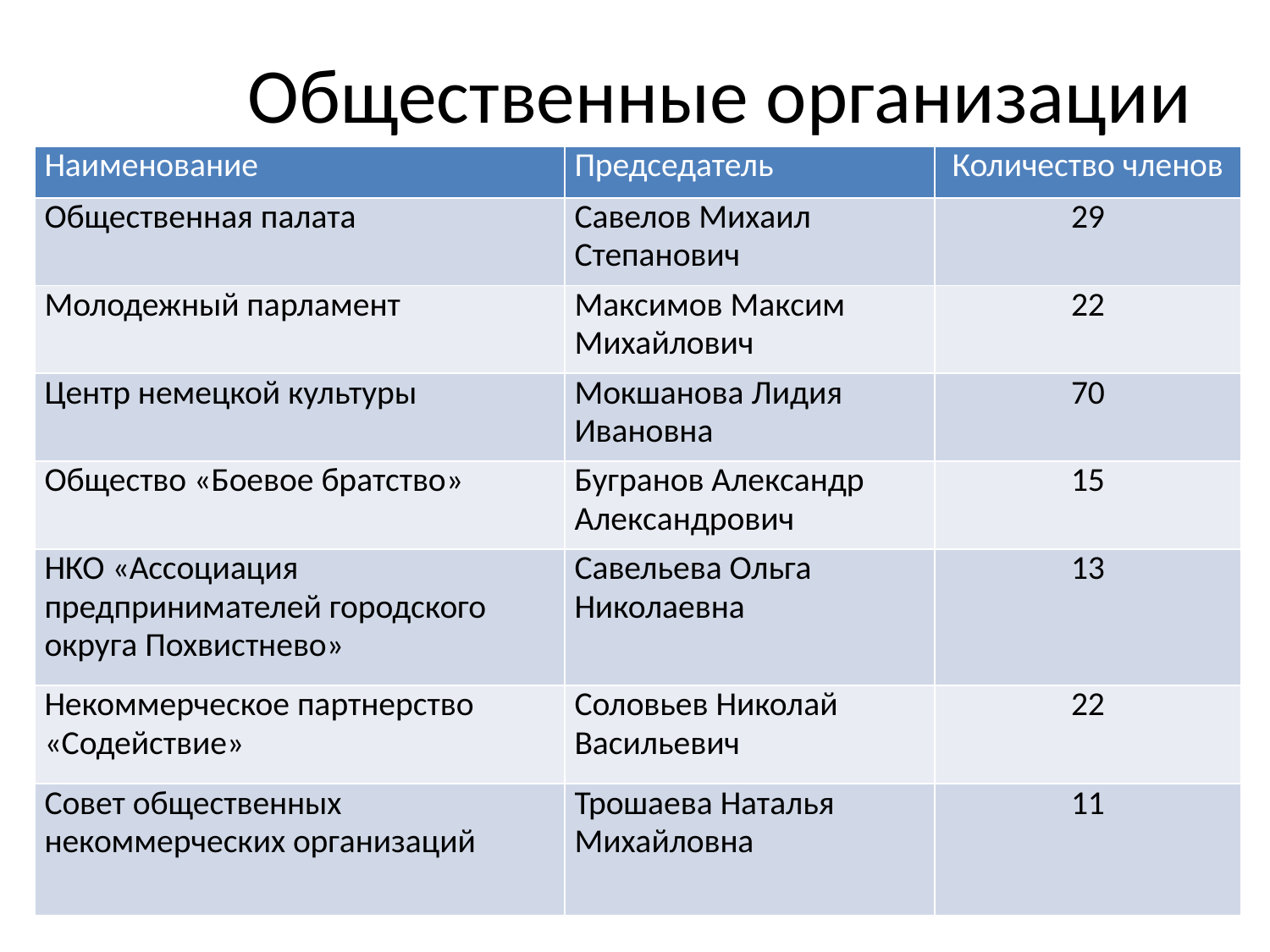

# Общественные организации
| Наименование | Председатель | Количество членов |
| --- | --- | --- |
| Общественная палата | Савелов Михаил Степанович | 29 |
| Молодежный парламент | Максимов Максим Михайлович | 22 |
| Центр немецкой культуры | Мокшанова Лидия Ивановна | 70 |
| Общество «Боевое братство» | Бугранов Александр Александрович | 15 |
| НКО «Ассоциация предпринимателей городского округа Похвистнево» | Савельева Ольга Николаевна | 13 |
| Некоммерческое партнерство «Содействие» | Соловьев Николай Васильевич | 22 |
| Совет общественных некоммерческих организаций | Трошаева Наталья Михайловна | 11 |